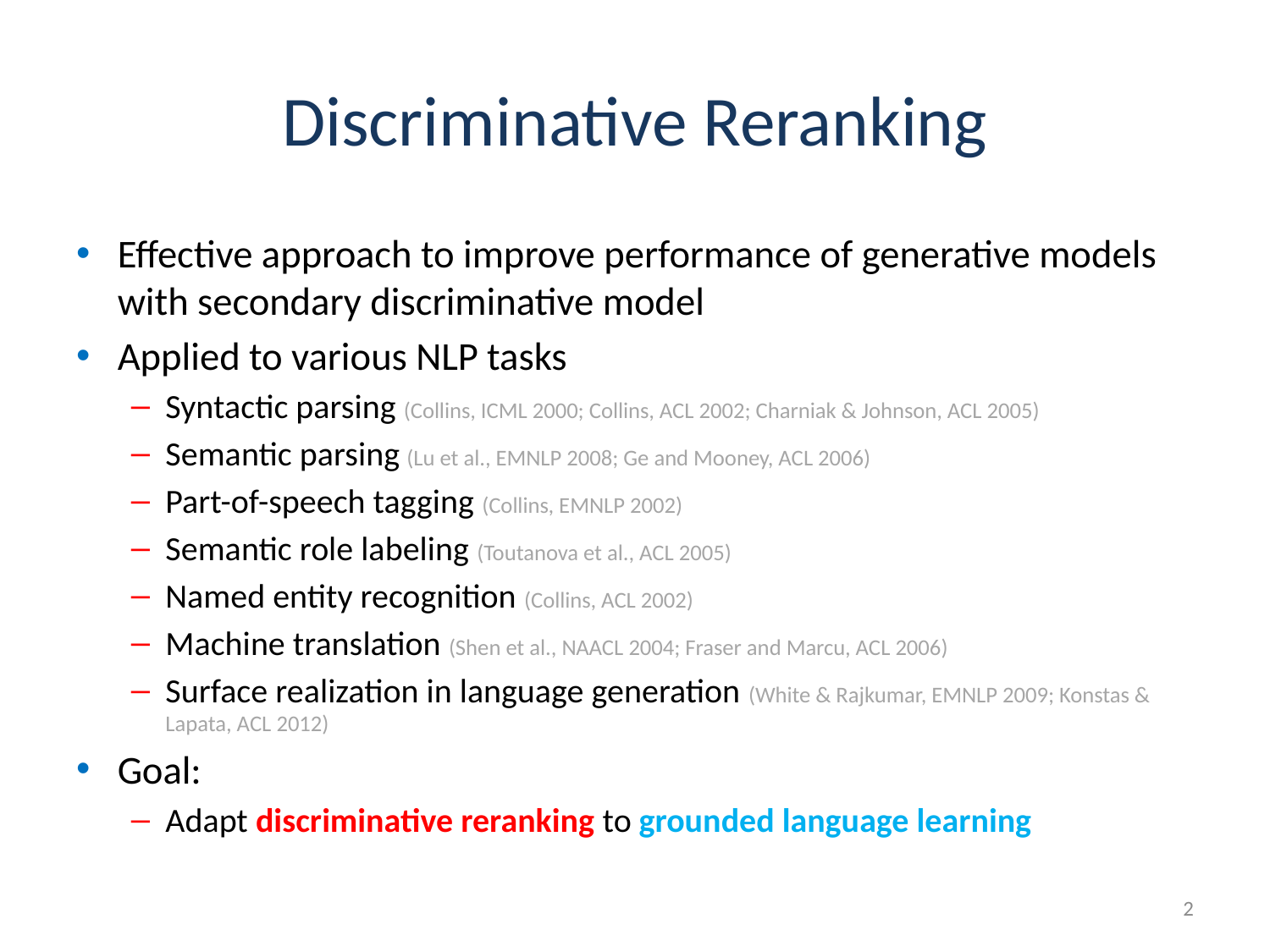

# Discriminative Reranking
Effective approach to improve performance of generative models with secondary discriminative model
Applied to various NLP tasks
Syntactic parsing (Collins, ICML 2000; Collins, ACL 2002; Charniak & Johnson, ACL 2005)
Semantic parsing (Lu et al., EMNLP 2008; Ge and Mooney, ACL 2006)
Part-of-speech tagging (Collins, EMNLP 2002)
Semantic role labeling (Toutanova et al., ACL 2005)
Named entity recognition (Collins, ACL 2002)
Machine translation (Shen et al., NAACL 2004; Fraser and Marcu, ACL 2006)
Surface realization in language generation (White & Rajkumar, EMNLP 2009; Konstas & Lapata, ACL 2012)
Goal:
Adapt discriminative reranking to grounded language learning
2